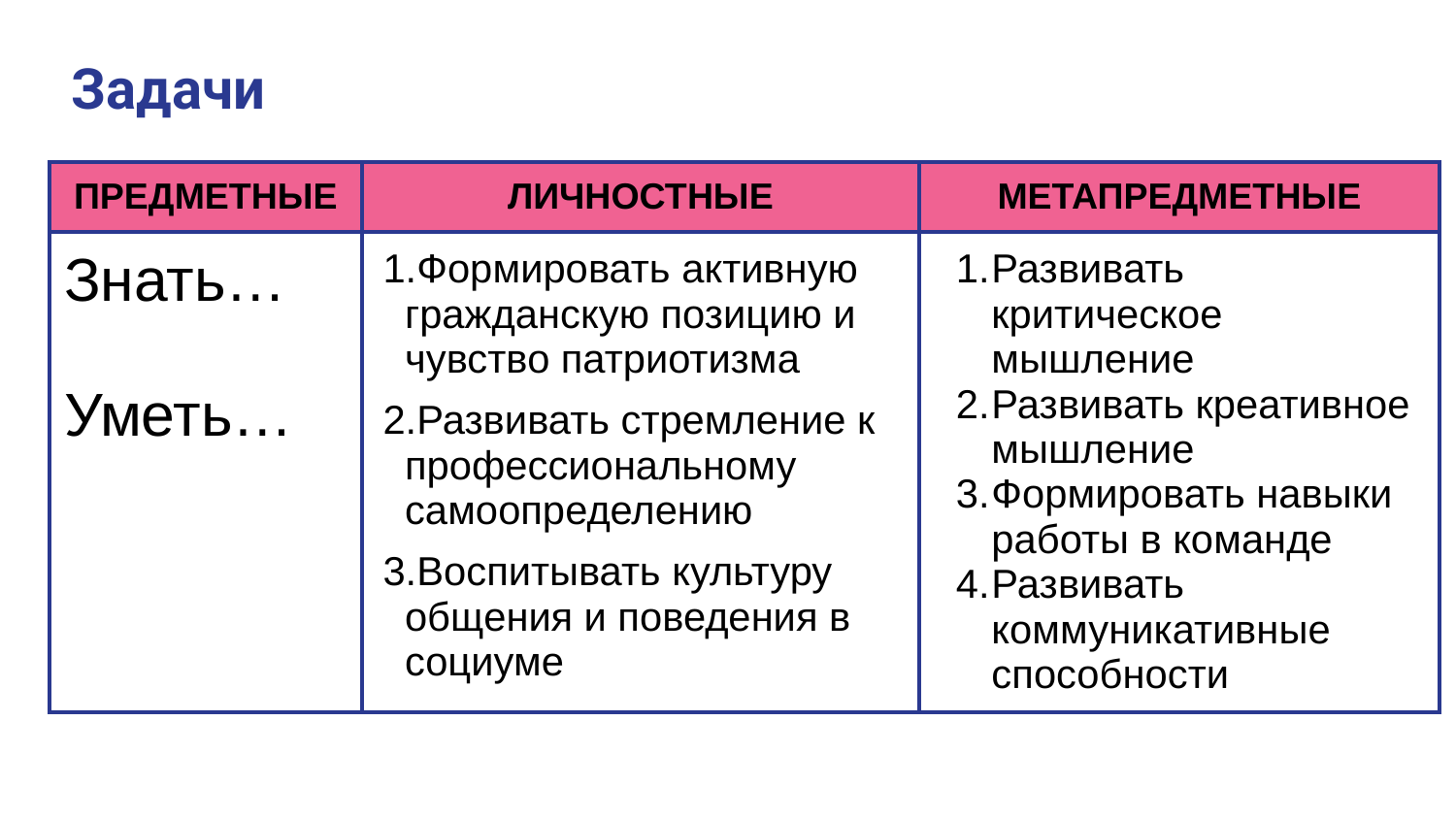

# Задачи
| ПРЕДМЕТНЫЕ | ЛИЧНОСТНЫЕ | МЕТАПРЕДМЕТНЫЕ |
| --- | --- | --- |
| Знать… Уметь… | Формировать активную гражданскую позицию и чувство патриотизма Развивать стремление к профессиональному самоопределению Воспитывать культуру общения и поведения в социуме | Развивать критическое мышление Развивать креативное мышление Формировать навыки работы в команде Развивать коммуникативные способности |